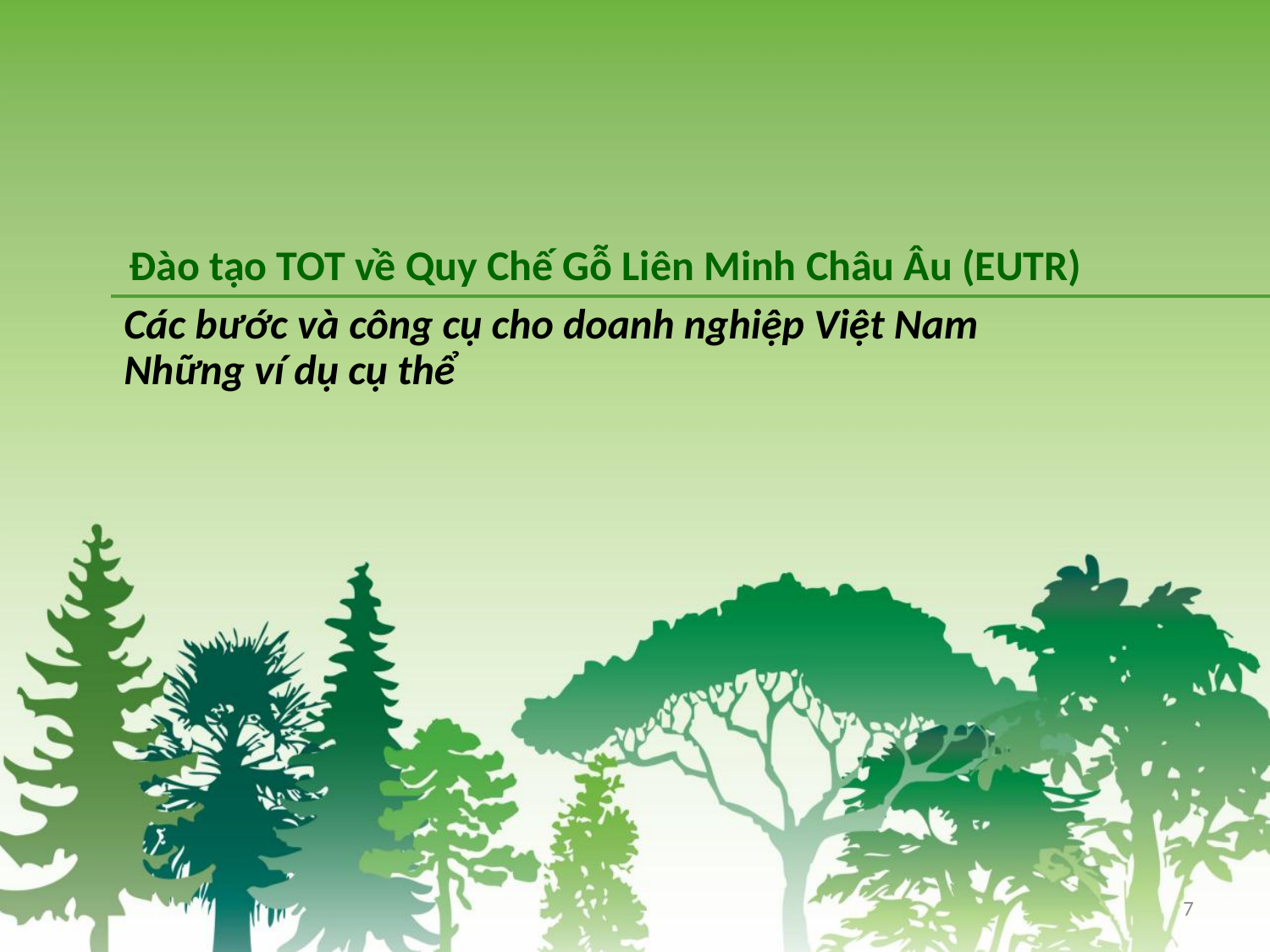

Đào tạo TOT về Quy Chế Gỗ Liên Minh Châu Âu (EUTR)
Các bước và công cụ cho doanh nghiệp Việt Nam
Những ví dụ cụ thể
7